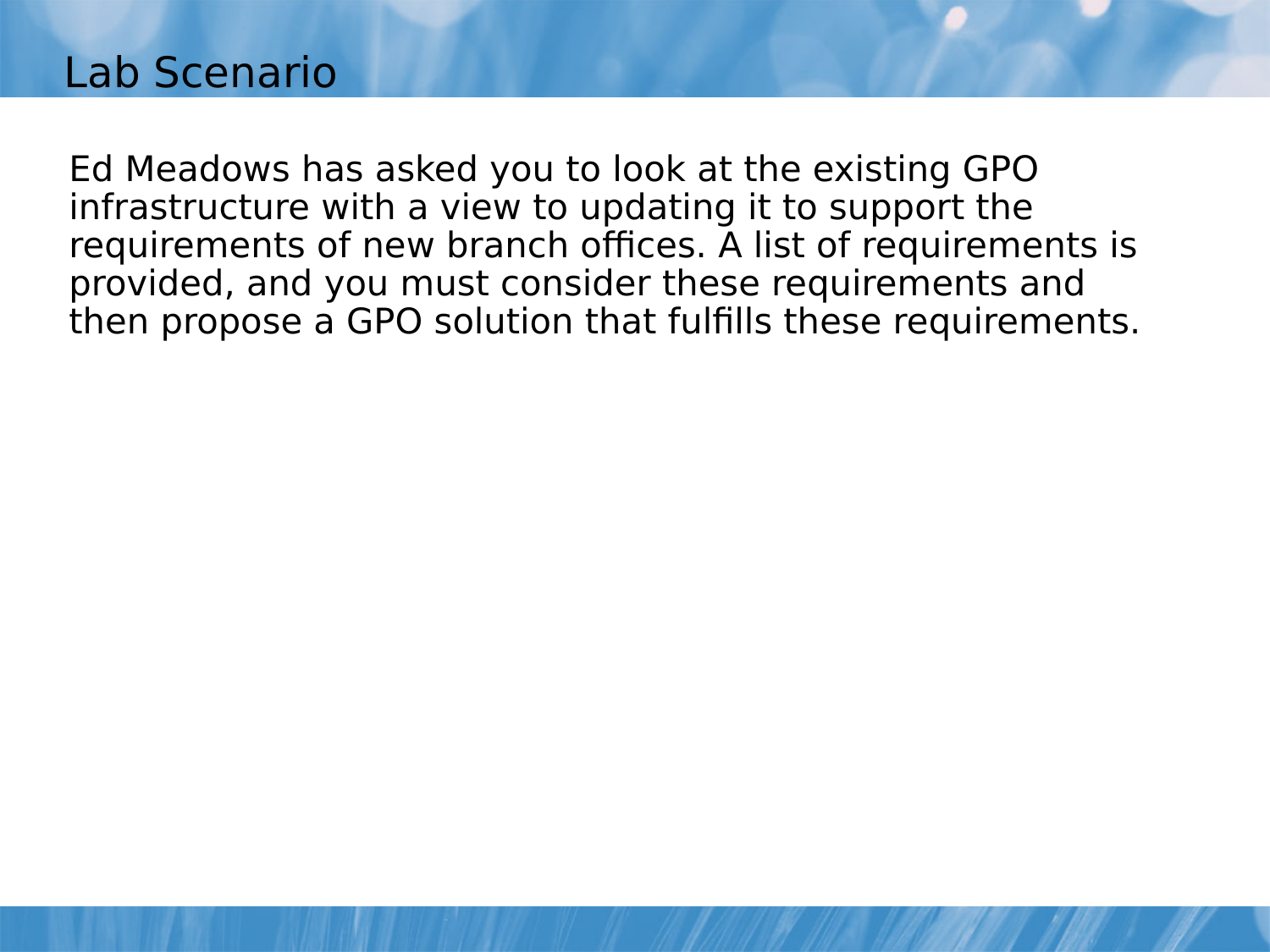

# Lab Scenario
Ed Meadows has asked you to look at the existing GPO infrastructure with a view to updating it to support the requirements of new branch offices. A list of requirements is provided, and you must consider these requirements and then propose a GPO solution that fulfills these requirements.